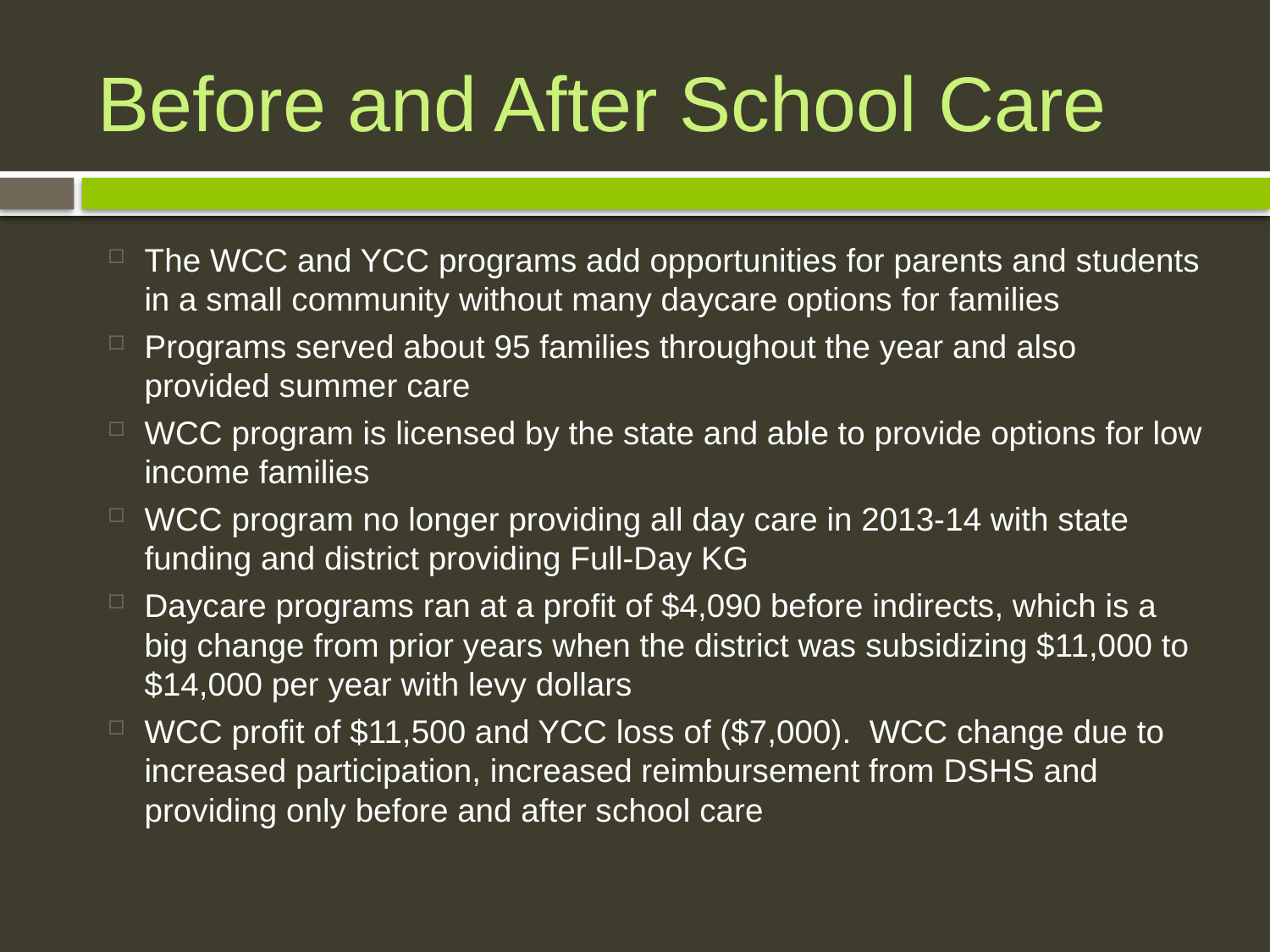

# Before and After School Care
The WCC and YCC programs add opportunities for parents and students in a small community without many daycare options for families
Programs served about 95 families throughout the year and also provided summer care
WCC program is licensed by the state and able to provide options for low income families
WCC program no longer providing all day care in 2013-14 with state funding and district providing Full-Day KG
Daycare programs ran at a profit of $4,090 before indirects, which is a big change from prior years when the district was subsidizing $11,000 to $14,000 per year with levy dollars
WCC profit of $11,500 and YCC loss of ($7,000).  WCC change due to increased participation, increased reimbursement from DSHS and providing only before and after school care